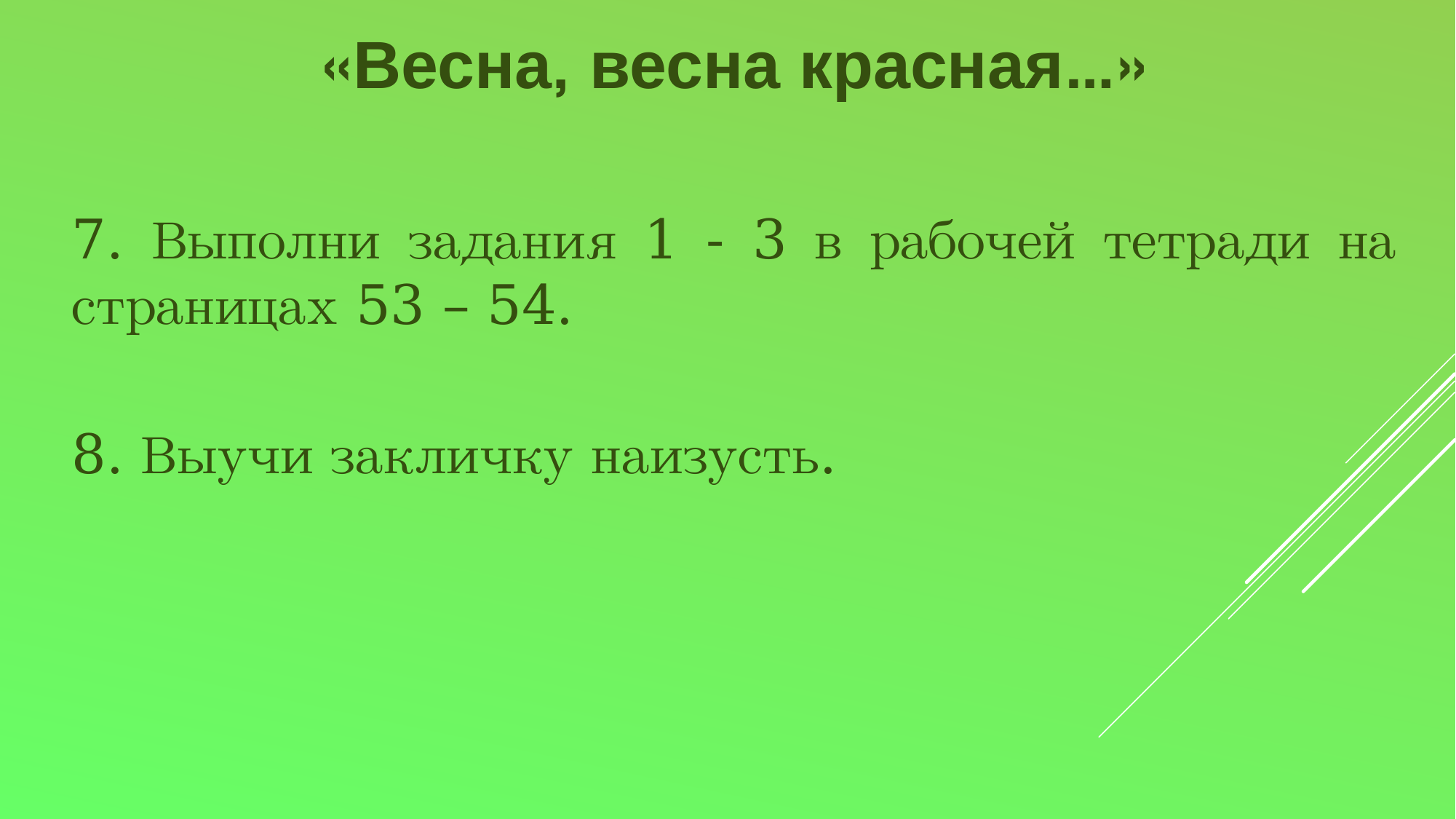

«Весна, весна красная…»
7. Выполни задания 1 - 3 в рабочей тетради на страницах 53 – 54.
8. Выучи закличку наизусть.